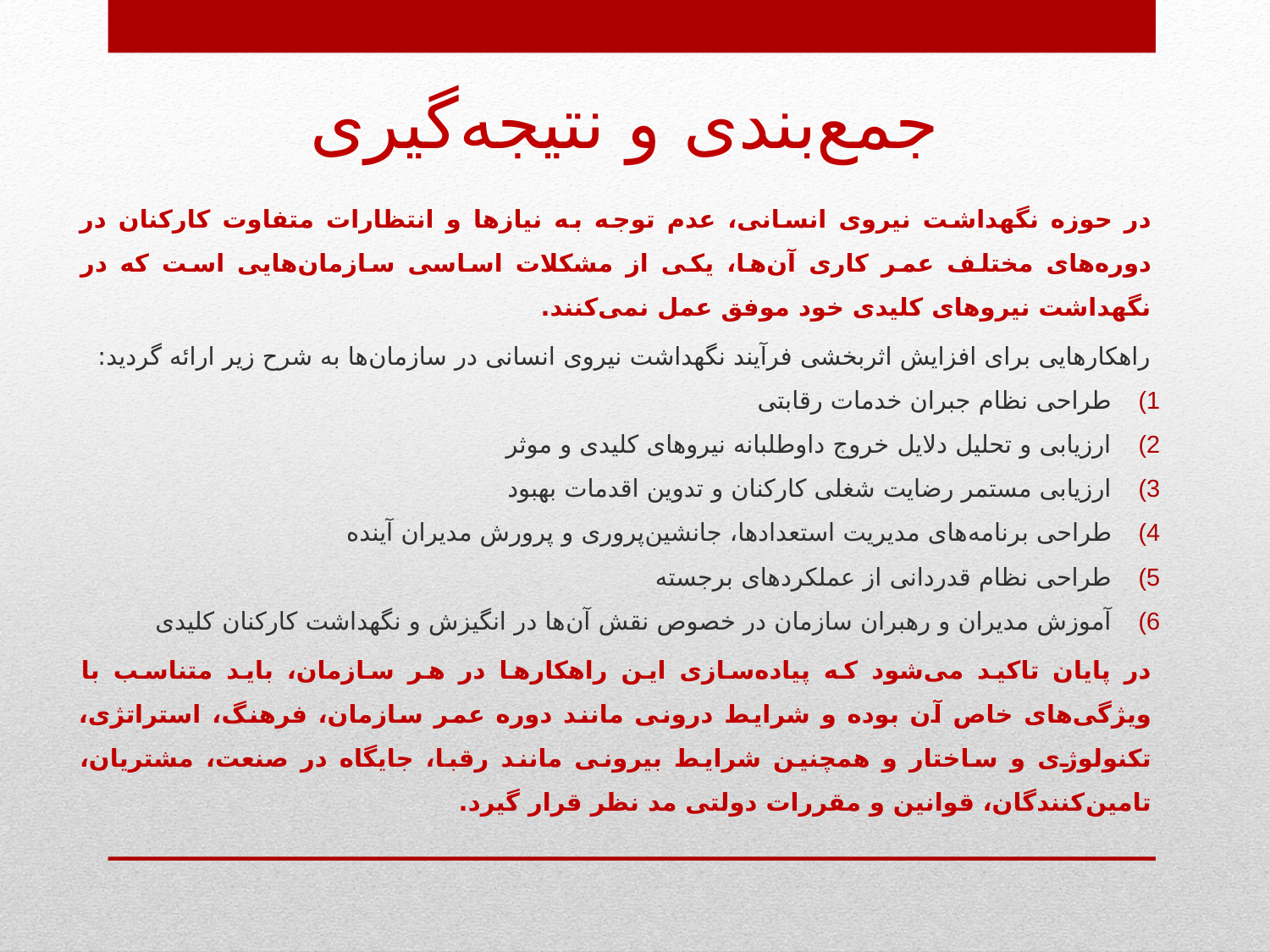

# جمع‌بندی و نتیجه‌گیری
در حوزه نگهداشت نیروی انسانی، عدم توجه به نیازها و انتظارات متفاوت کارکنان در دوره‌های مختلف عمر کاری آن‌ها، یکی از مشکلات اساسی سازمان‌هایی است که در نگهداشت نیروهای کلیدی خود موفق عمل نمی‌کنند.
راهکارهایی برای افزایش اثربخشی فرآیند نگهداشت نیروی انسانی در سازمان‌ها به شرح زیر ارائه گردید:
طراحی نظام جبران خدمات رقابتی
ارزیابی و تحلیل دلایل خروج داوطلبانه نیروهای کلیدی و موثر
ارزیابی مستمر رضایت شغلی کارکنان و تدوین اقدمات بهبود
طراحی برنامه‌های مدیریت استعدادها، جانشین‌پروری و پرورش مدیران آینده
طراحی نظام قدردانی از عملکردهای برجسته
آموزش مدیران و رهبران سازمان در خصوص نقش آن‌ها در انگیزش و نگهداشت کارکنان کلیدی
در پایان تاکید می‌شود که پیاده‌سازی این راهکارها در هر سازمان، باید متناسب با ویژگی‌های خاص آن بوده و شرایط درونی مانند دوره عمر سازمان، فرهنگ، استراتژی، تکنولوژی و ساختار و همچنین شرایط بیرونی مانند رقبا، جایگاه در صنعت، مشتریان، تامین‌کنندگان، قوانین و مقررات دولتی مد نظر قرار گیرد.